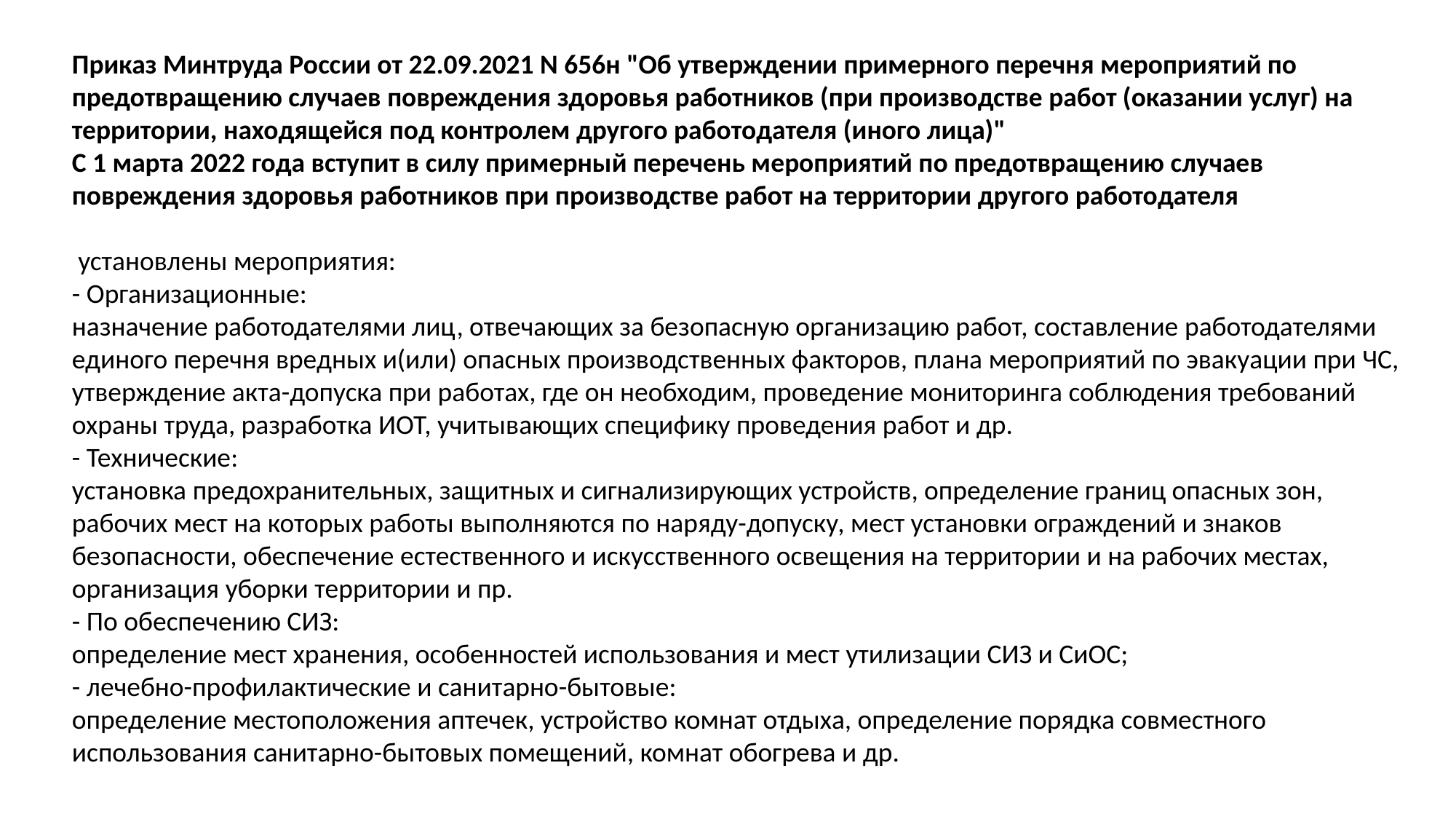

Приказ Минтруда России от 22.09.2021 N 656н "Об утверждении примерного перечня мероприятий по предотвращению случаев повреждения здоровья работников (при производстве работ (оказании услуг) на территории, находящейся под контролем другого работодателя (иного лица)"
С 1 марта 2022 года вступит в силу примерный перечень мероприятий по предотвращению случаев повреждения здоровья работников при производстве работ на территории другого работодателя

 установлены мероприятия:
- Организационные:
назначение работодателями лиц, отвечающих за безопасную организацию работ, составление работодателями единого перечня вредных и(или) опасных производственных факторов, плана мероприятий по эвакуации при ЧС, утверждение акта-допуска при работах, где он необходим, проведение мониторинга соблюдения требований охраны труда, разработка ИОТ, учитывающих специфику проведения работ и др.
- Технические:
установка предохранительных, защитных и сигнализирующих устройств, определение границ опасных зон, рабочих мест на которых работы выполняются по наряду-допуску, мест установки ограждений и знаков безопасности, обеспечение естественного и искусственного освещения на территории и на рабочих местах, организация уборки территории и пр.
- По обеспечению СИЗ:
определение мест хранения, особенностей использования и мест утилизации СИЗ и СиОС;
- лечебно-профилактические и санитарно-бытовые:
определение местоположения аптечек, устройство комнат отдыха, определение порядка совместного использования санитарно-бытовых помещений, комнат обогрева и др.